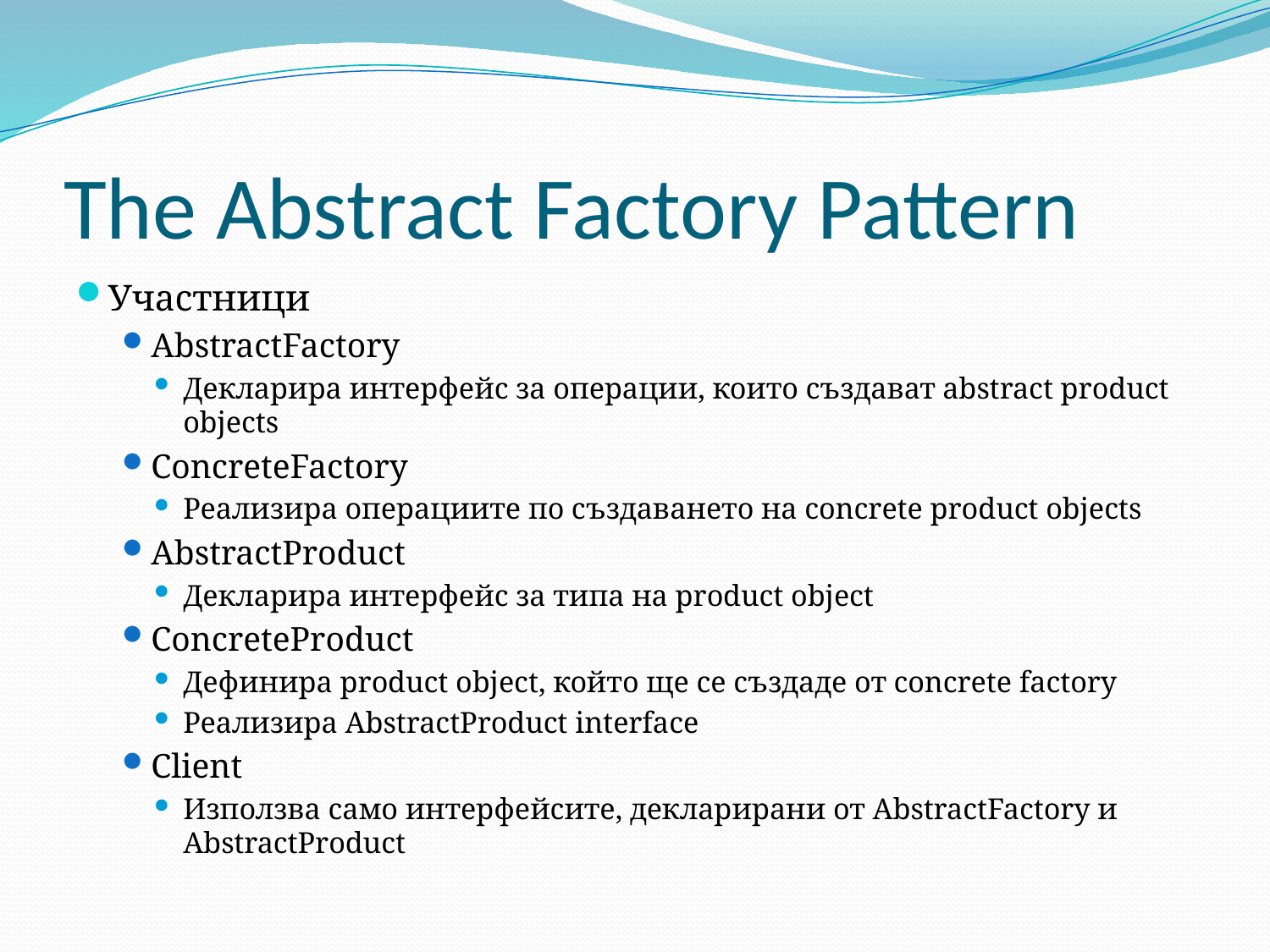

# The Abstract Factory Pattern
Участници
AbstractFactory
Декларира интерфейс за операции, които създават abstract product objects
ConcreteFactory
Реализира операциите по създаването на concrete product objects
AbstractProduct
Декларира интерфейс за типа на product object
ConcreteProduct
Дефинира product object, който ще се създаде от concrete factory
Реализира AbstractProduct interface
Client
Използва само интерфейсите, декларирани от AbstractFactory и AbstractProduct